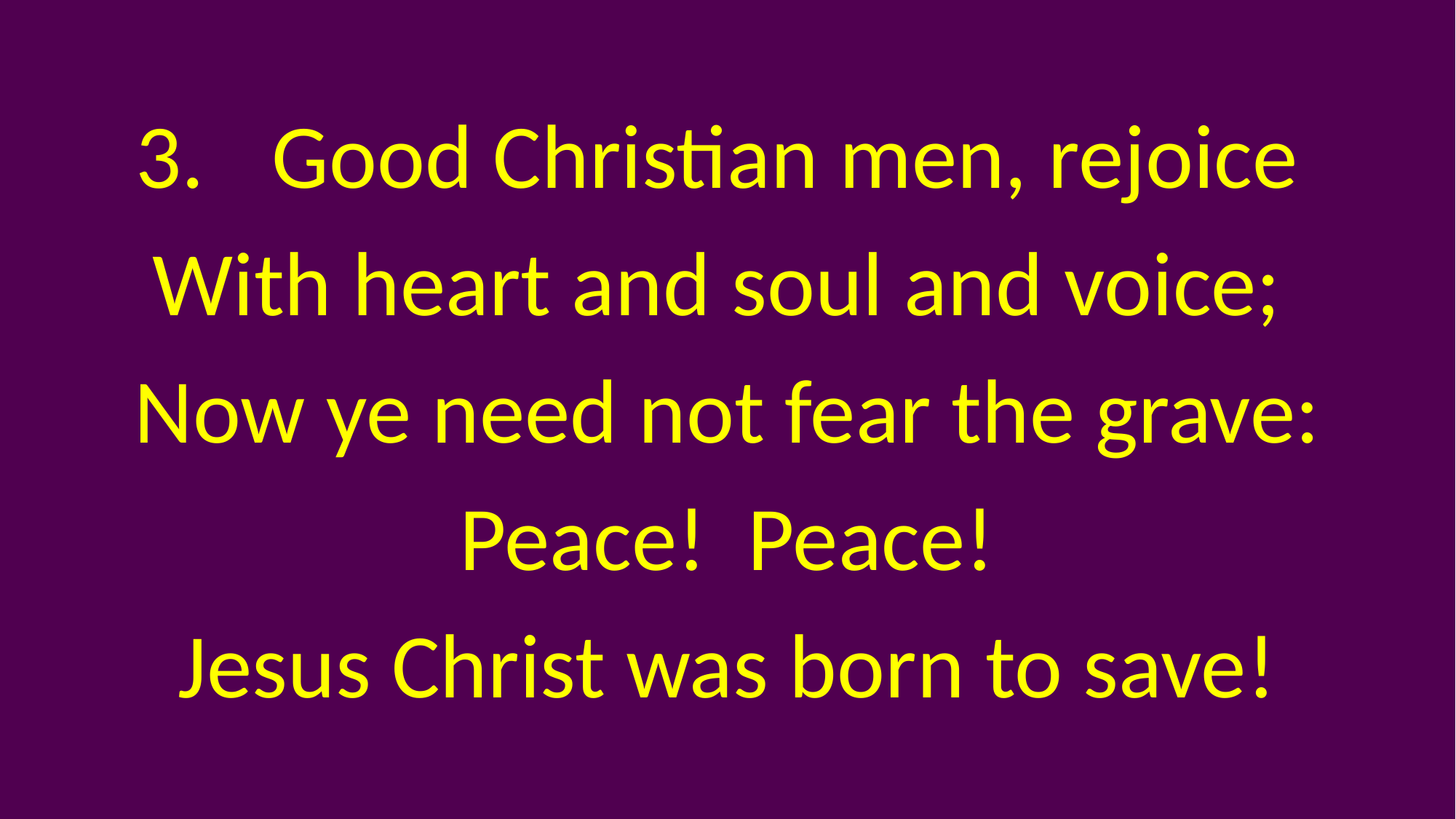

Good Christian men, rejoice
With heart and soul and voice;
Now ye need not fear the grave:
 Peace!  Peace!
Jesus Christ was born to save!